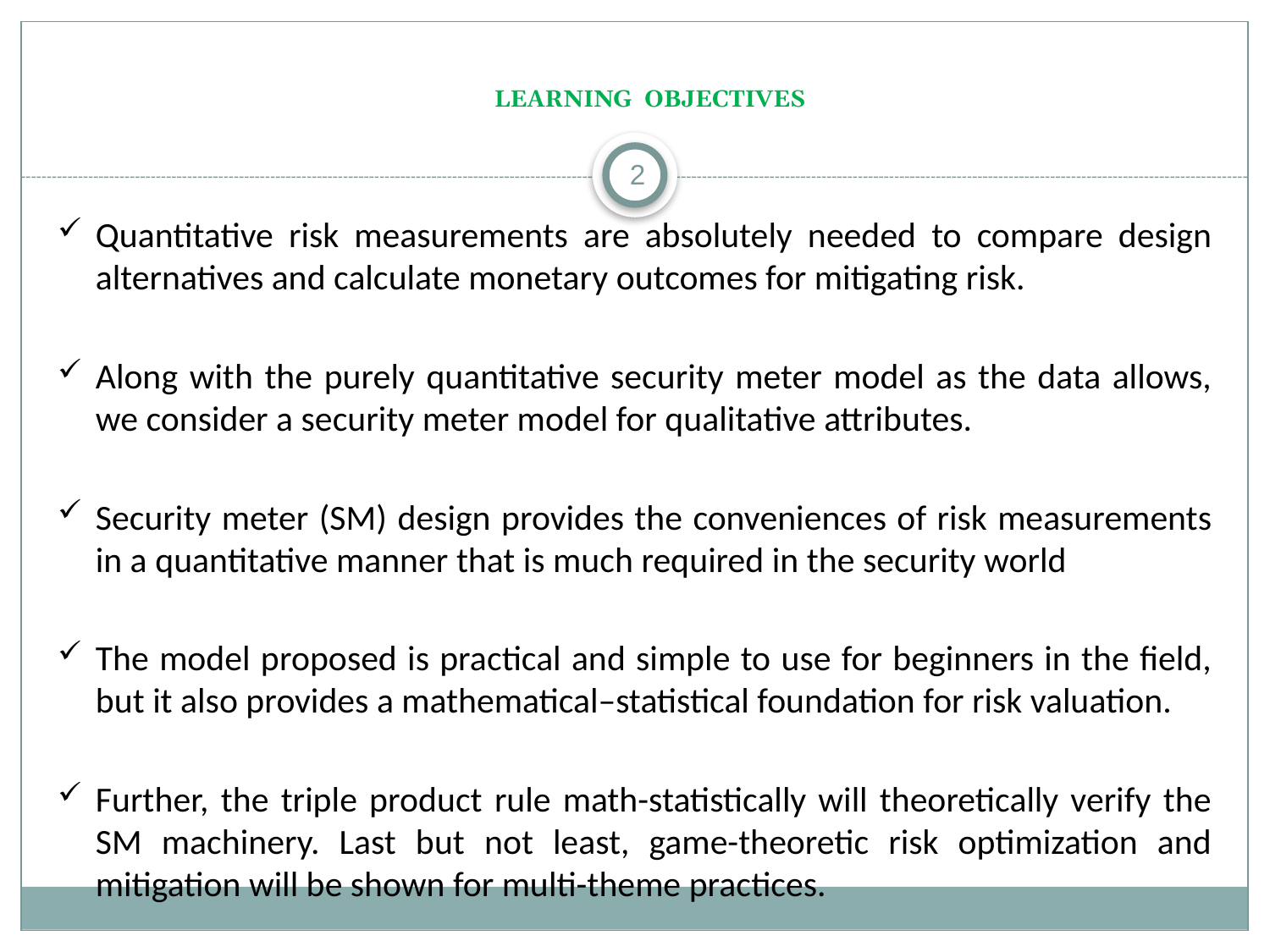

# LEARNING  OBJECTIVES
2
Quantitative risk measurements are absolutely needed to compare design alternatives and calculate monetary outcomes for mitigating risk.

Along with the purely quantitative security meter model as the data allows, we consider a security meter model for qualitative attributes.

Security meter (SM) design provides the conveniences of risk measurements in a quantitative manner that is much required in the security world

The model proposed is practical and simple to use for beginners in the field, but it also provides a mathematical–statistical foundation for risk valuation.

Further, the triple product rule math-statistically will theoretically verify the SM machinery. Last but not least, game-theoretic risk optimization and mitigation will be shown for multi-theme practices.